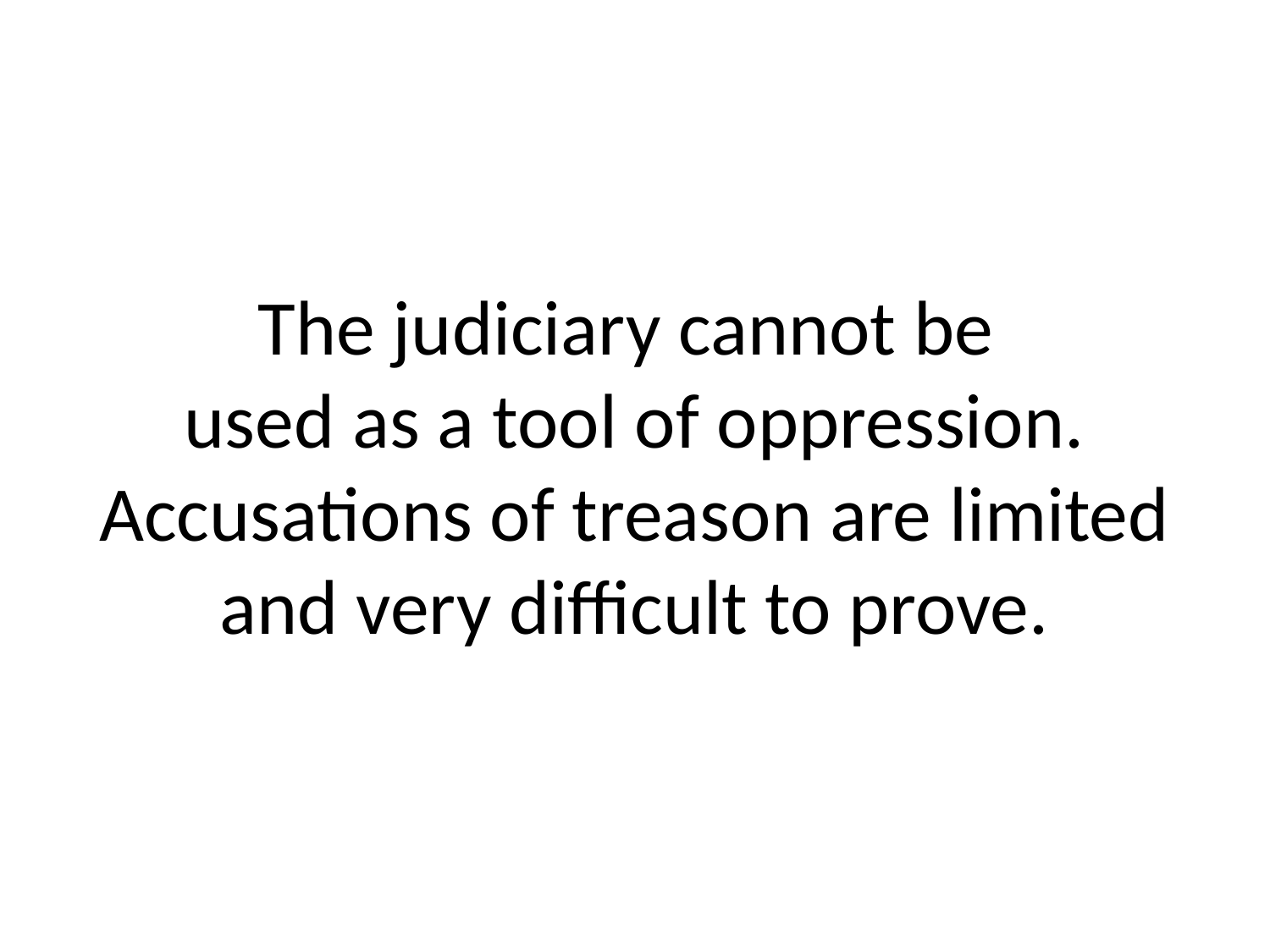

# The judiciary cannot be used as a tool of oppression. Accusations of treason are limited and very difficult to prove.